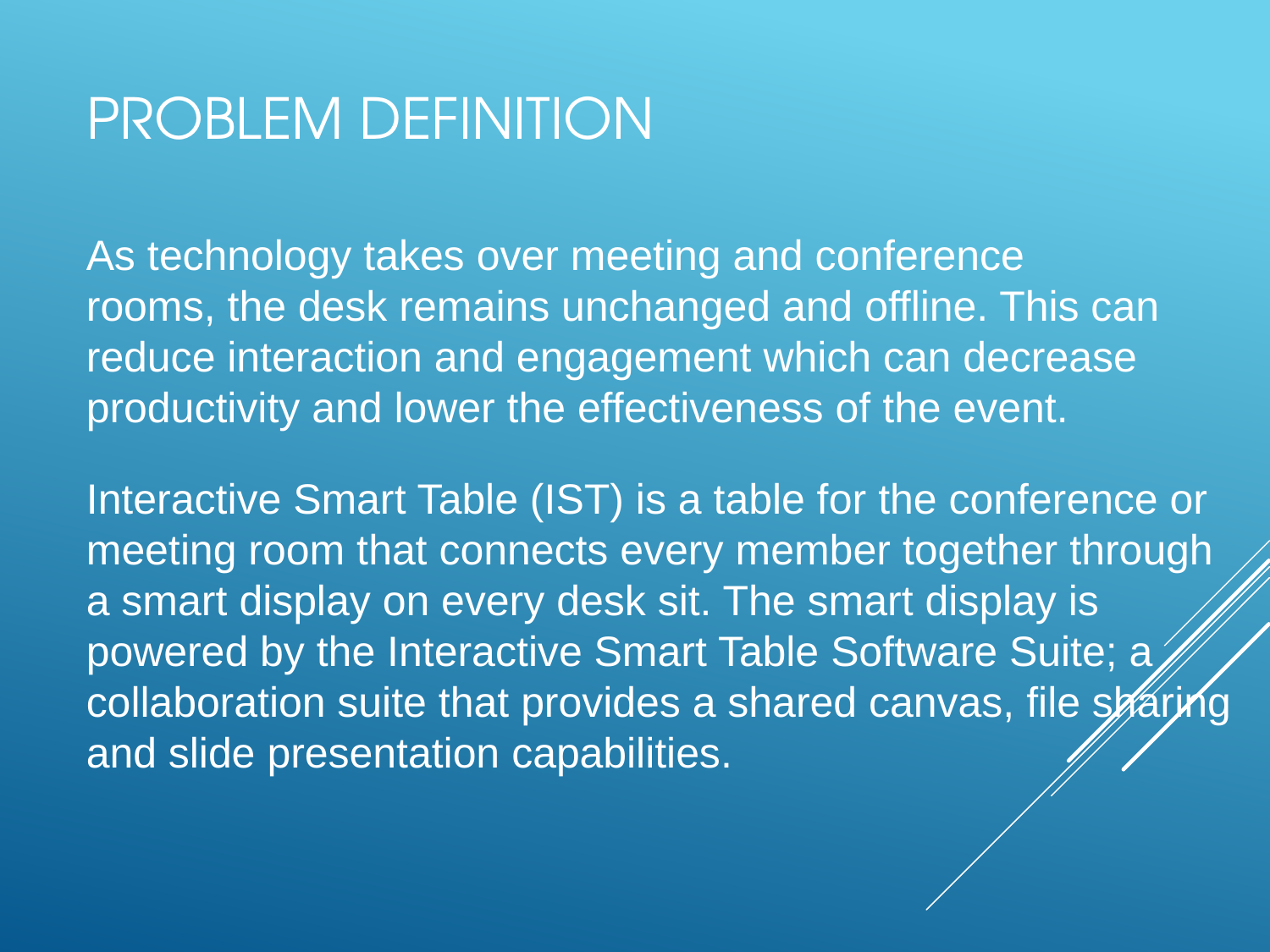

# Problem definition
As technology takes over meeting and conference rooms, the desk remains unchanged and offline. This can reduce interaction and engagement which can decrease productivity and lower the effectiveness of the event.
Interactive Smart Table (IST) is a table for the conference or meeting room that connects every member together through a smart display on every desk sit. The smart display is powered by the Interactive Smart Table Software Suite; a collaboration suite that provides a shared canvas, file sharing and slide presentation capabilities.